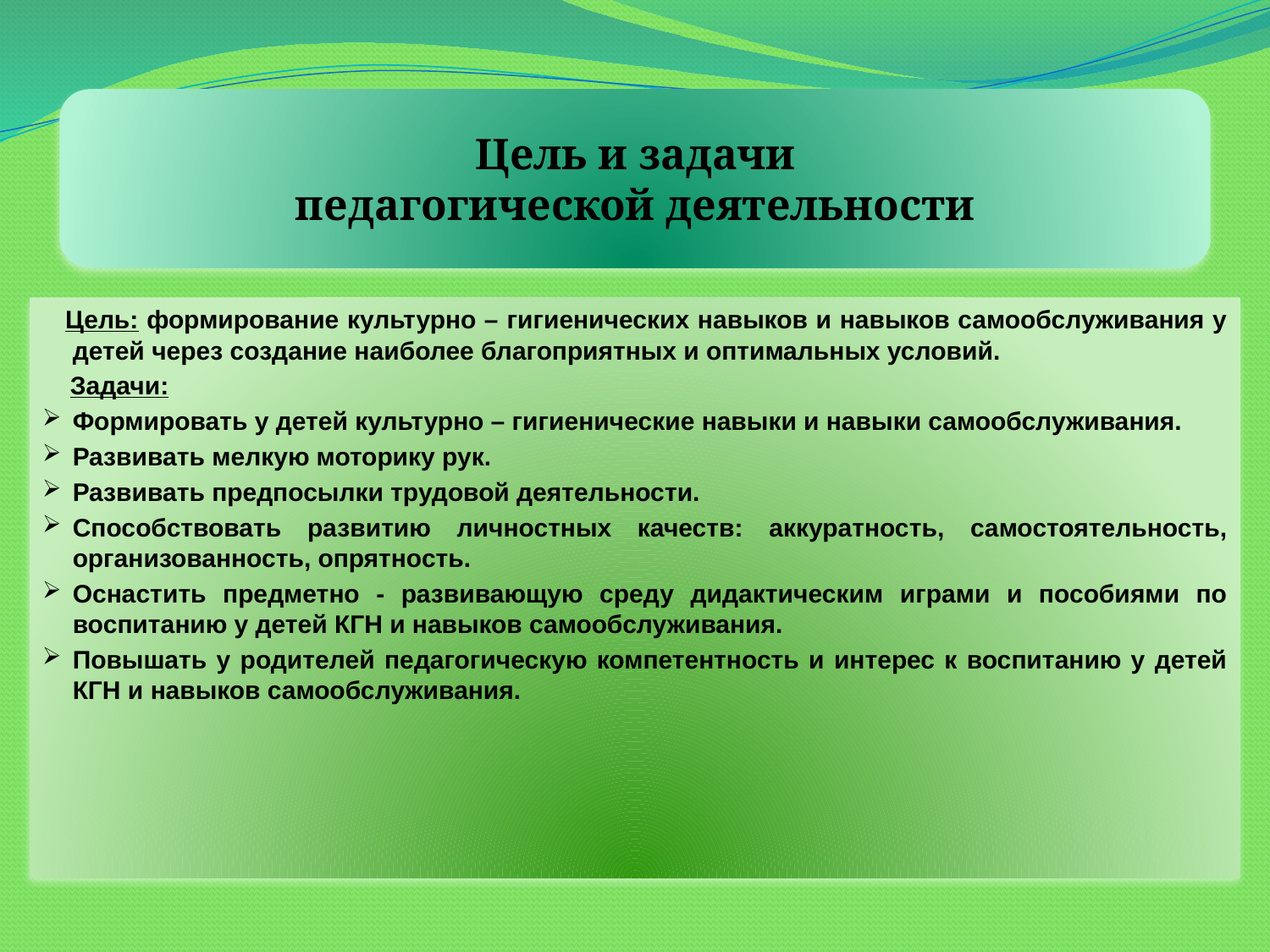

Цель и задачи
педагогической деятельности
#
    Цель: формирование культурно – гигиенических навыков и навыков самообслуживания у детей через создание наиболее благоприятных и оптимальных условий.
    Задачи:
Формировать у детей культурно – гигиенические навыки и навыки самообслуживания.
Развивать мелкую моторику рук.
Развивать предпосылки трудовой деятельности.
Способствовать развитию личностных качеств: аккуратность, самостоятельность, организованность, опрятность.
Оснастить предметно - развивающую среду дидактическим играми и пособиями по воспитанию у детей КГН и навыков самообслуживания.
Повышать у родителей педагогическую компетентность и интерес к воспитанию у детей КГН и навыков самообслуживания.